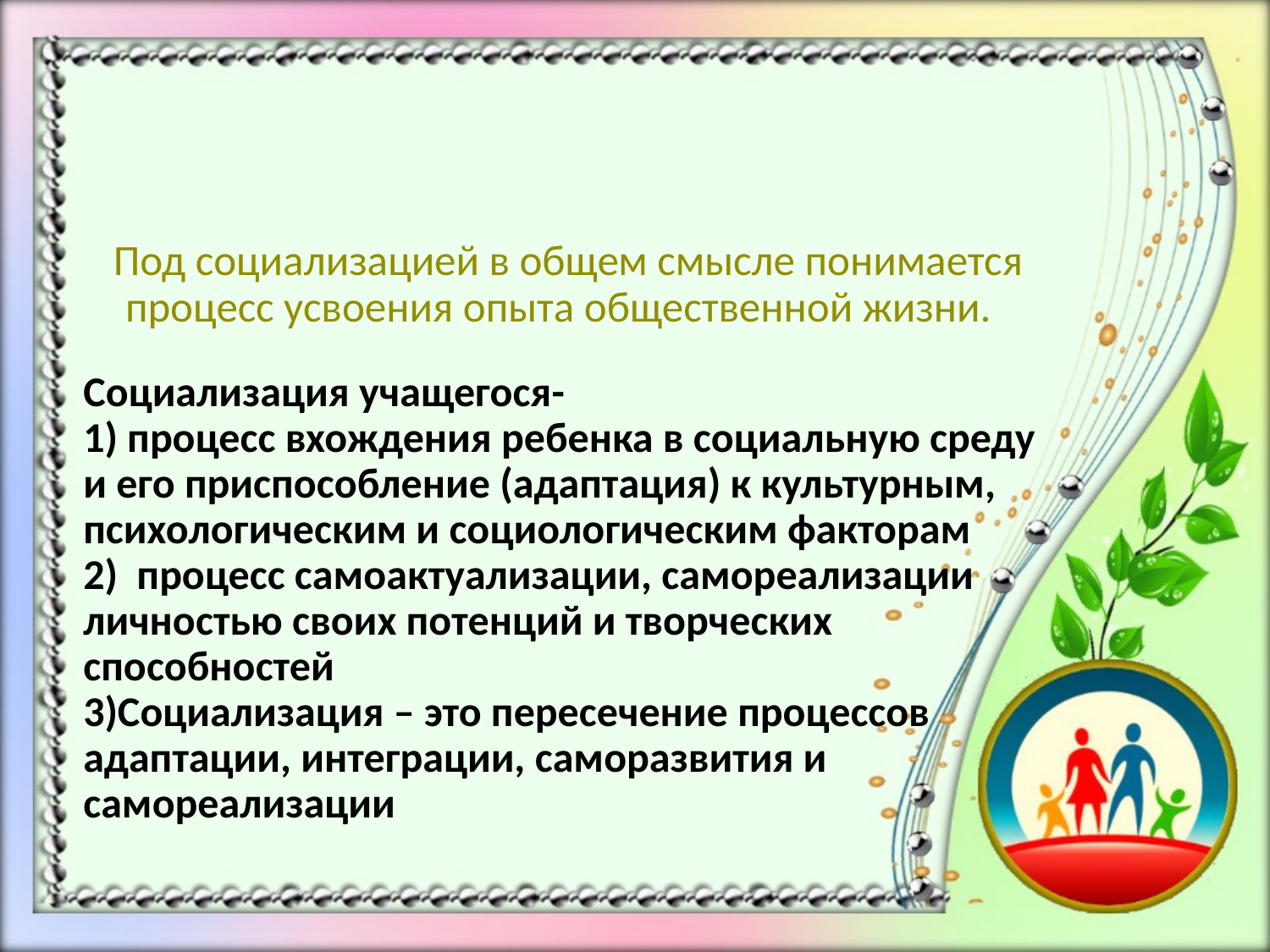

# Под социализацией в общем смысле понимается процесс усвоения опыта общественной жизни.
Социализация учащегося-
1) процесс вхождения ребенка в социальную среду и его приспособление (адаптация) к культурным, психологическим и социологическим факторам
2)  процесс самоактуализации, самореализации личностью своих потенций и творческих способностей
3)Социализация – это пересечение процессов адаптации, интеграции, саморазвития и самореализации